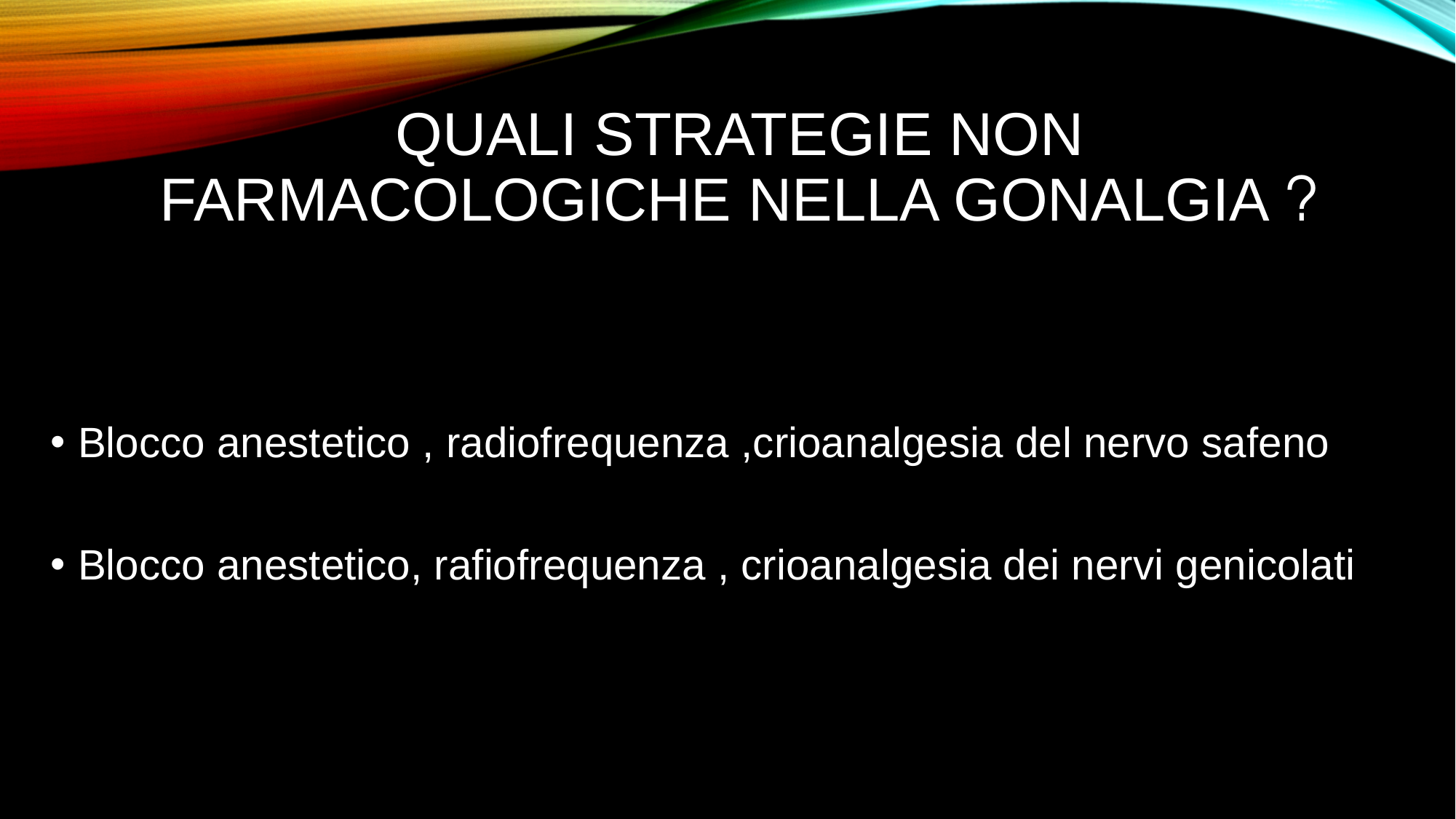

# Quali strategie non farmacologiche nella gonalgia ?

Blocco anestetico , radiofrequenza ,crioanalgesia del nervo safeno

Blocco anestetico, rafiofrequenza , crioanalgesia dei nervi genicolati